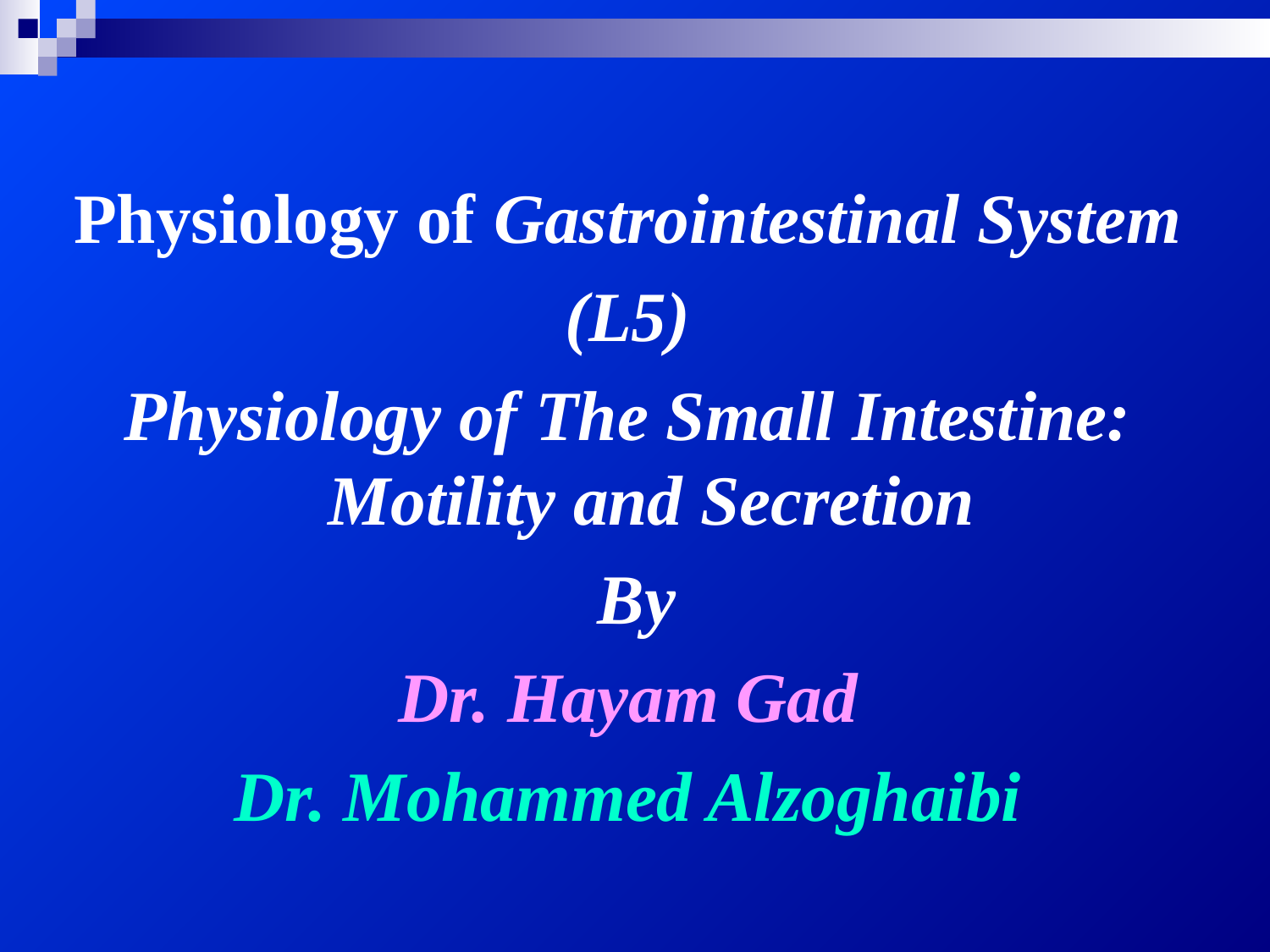

Physiology of Gastrointestinal System
(L5)
Physiology of The Small Intestine: Motility and Secretion
 By
Dr. Hayam Gad
Dr. Mohammed Alzoghaibi